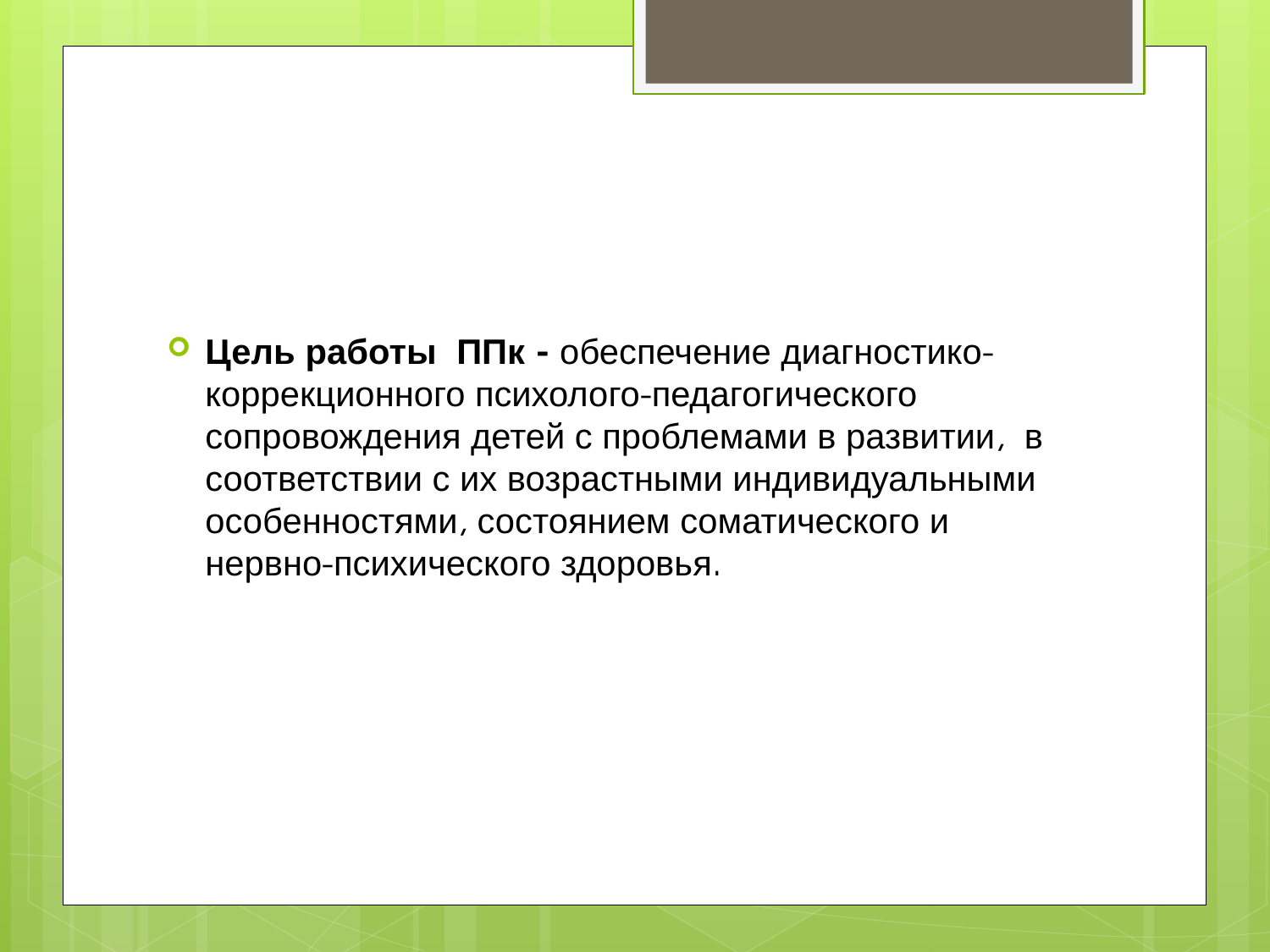

Цель работы  ППк - обеспечение диагностико-коррекционного психолого-педагогического сопровождения детей с проблемами в развитии,  в соответствии с их возрастными индивидуальными особенностями, состоянием соматического и нервно-психического здоровья.